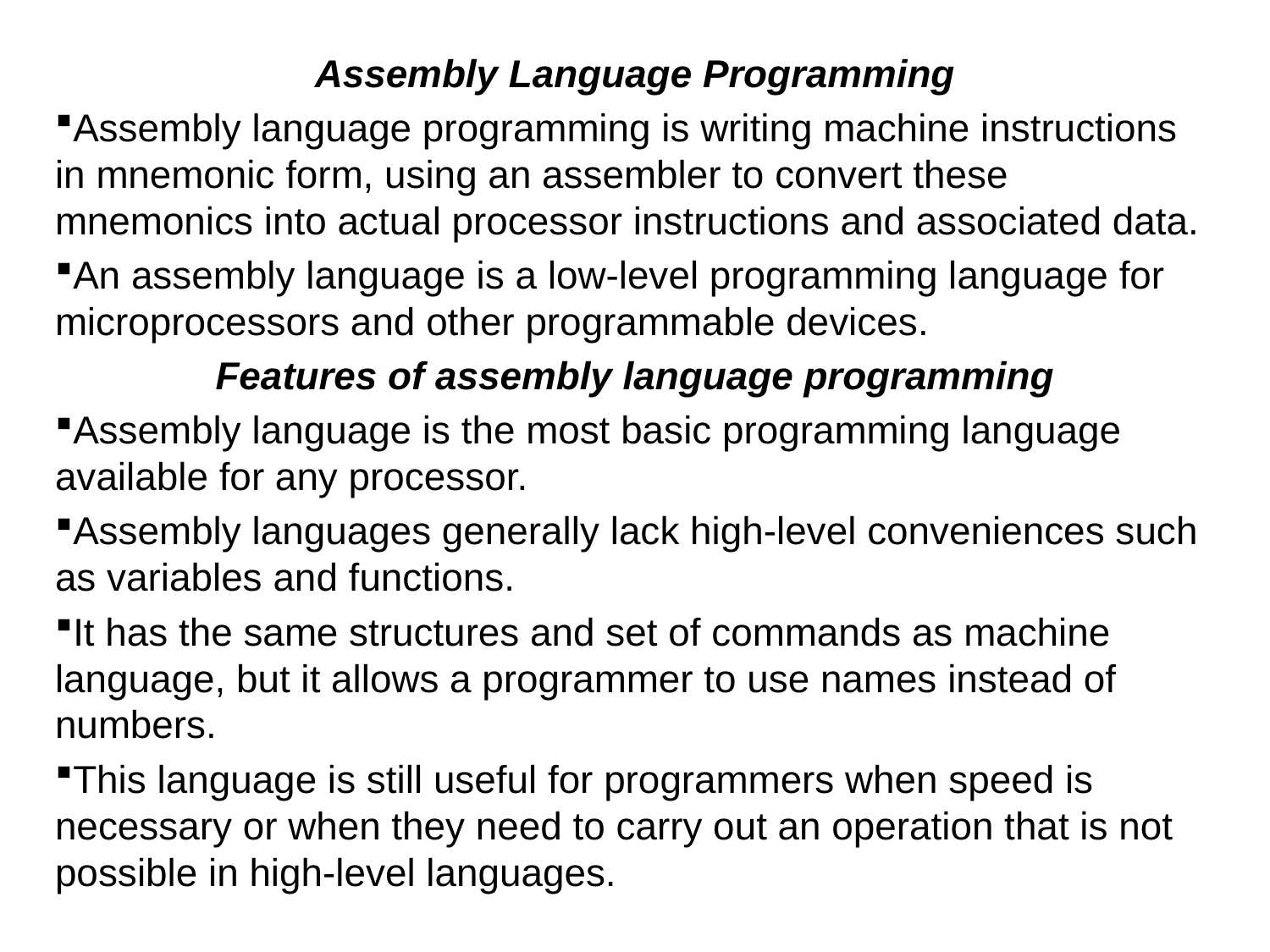

Assembly Language Programming
Assembly language programming is writing machine instructions in mnemonic form, using an assembler to convert these mnemonics into actual processor instructions and associated data.
An assembly language is a low-level programming language for microprocessors and other programmable devices.
Features of assembly language programming
Assembly language is the most basic programming language available for any processor.
Assembly languages generally lack high-level conveniences such as variables and functions.
It has the same structures and set of commands as machine language, but it allows a programmer to use names instead of numbers.
This language is still useful for programmers when speed is necessary or when they need to carry out an operation that is not possible in high-level languages.